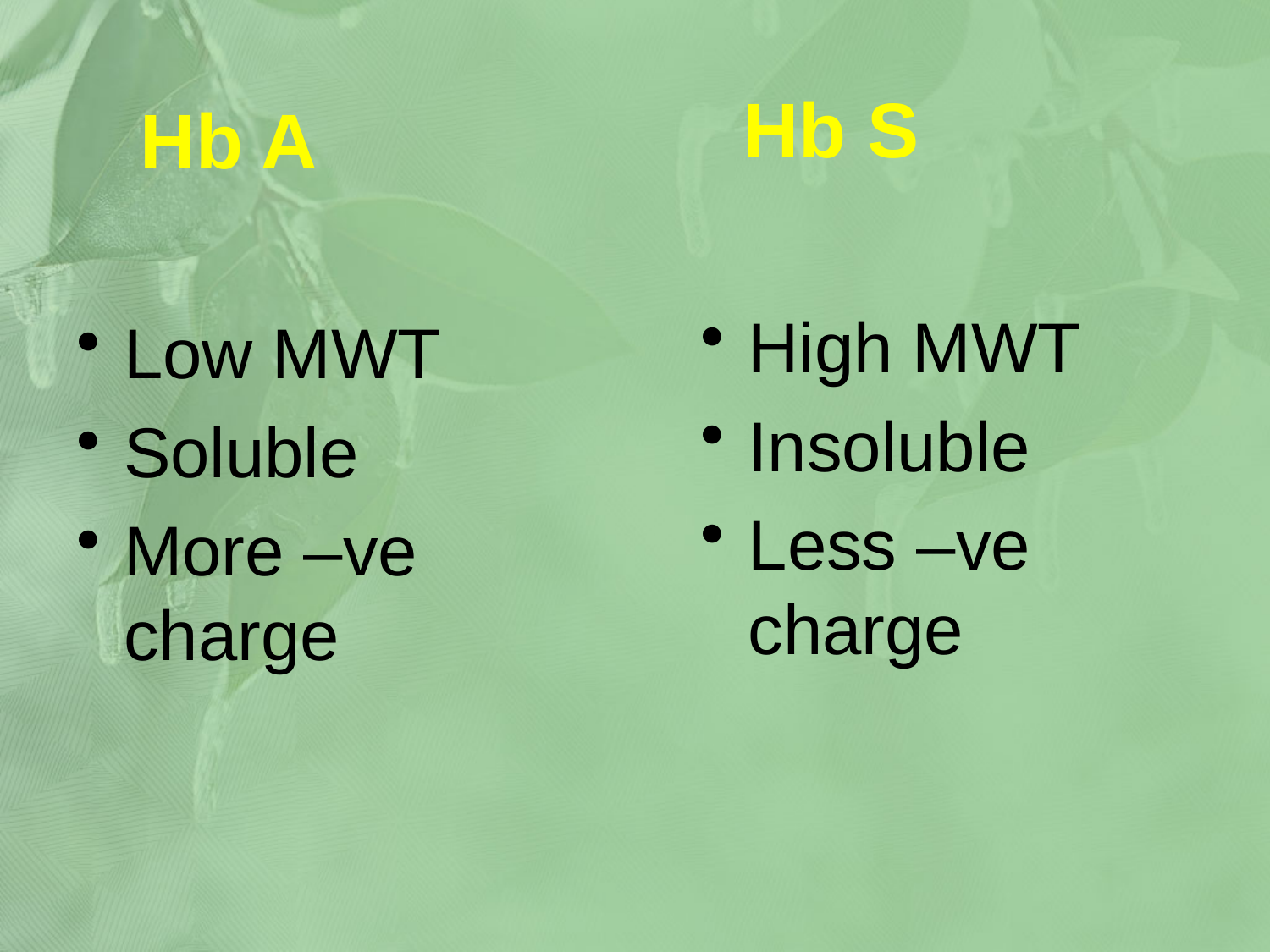

Hb S
Hb A
High MWT
Insoluble
Less –ve charge
Low MWT
Soluble
More –ve charge